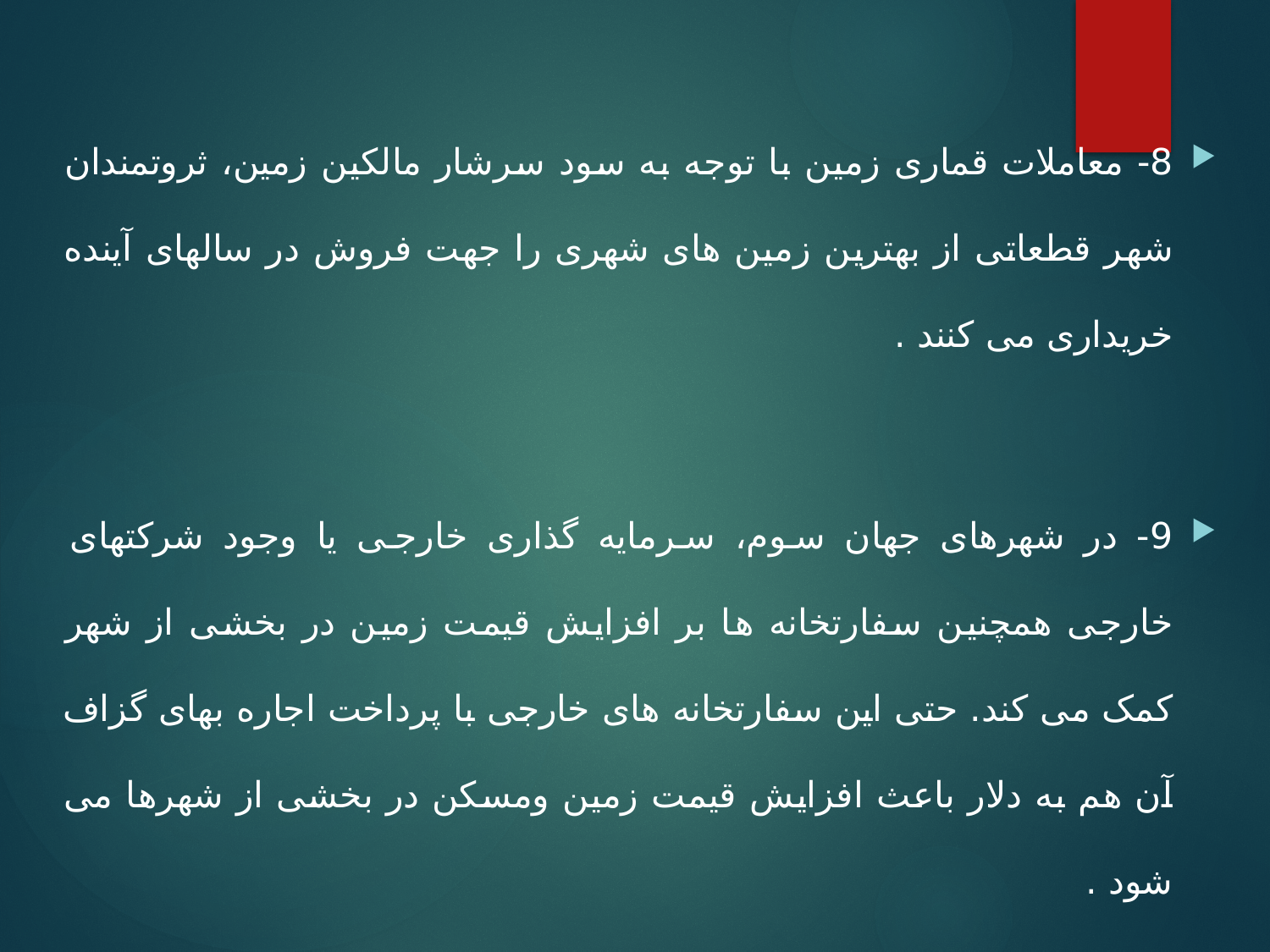

8- معاملات قماری زمین با توجه به سود سرشار مالکین زمین، ثروتمندان شهر قطعاتی از بهترین زمین های شهری را جهت فروش در سالهای آینده خریداری می کنند .

9- در شهرهای جهان سوم، سرمایه گذاری خارجی یا وجود شرکتهای خارجی همچنین سفارتخانه ها بر افزایش قیمت زمین در بخشی از شهر کمک می کند. حتی این سفارتخانه های خارجی با پرداخت اجاره بهای گزاف آن هم به دلار باعث افزایش قیمت زمین ومسکن در بخشی از شهرها می شود .